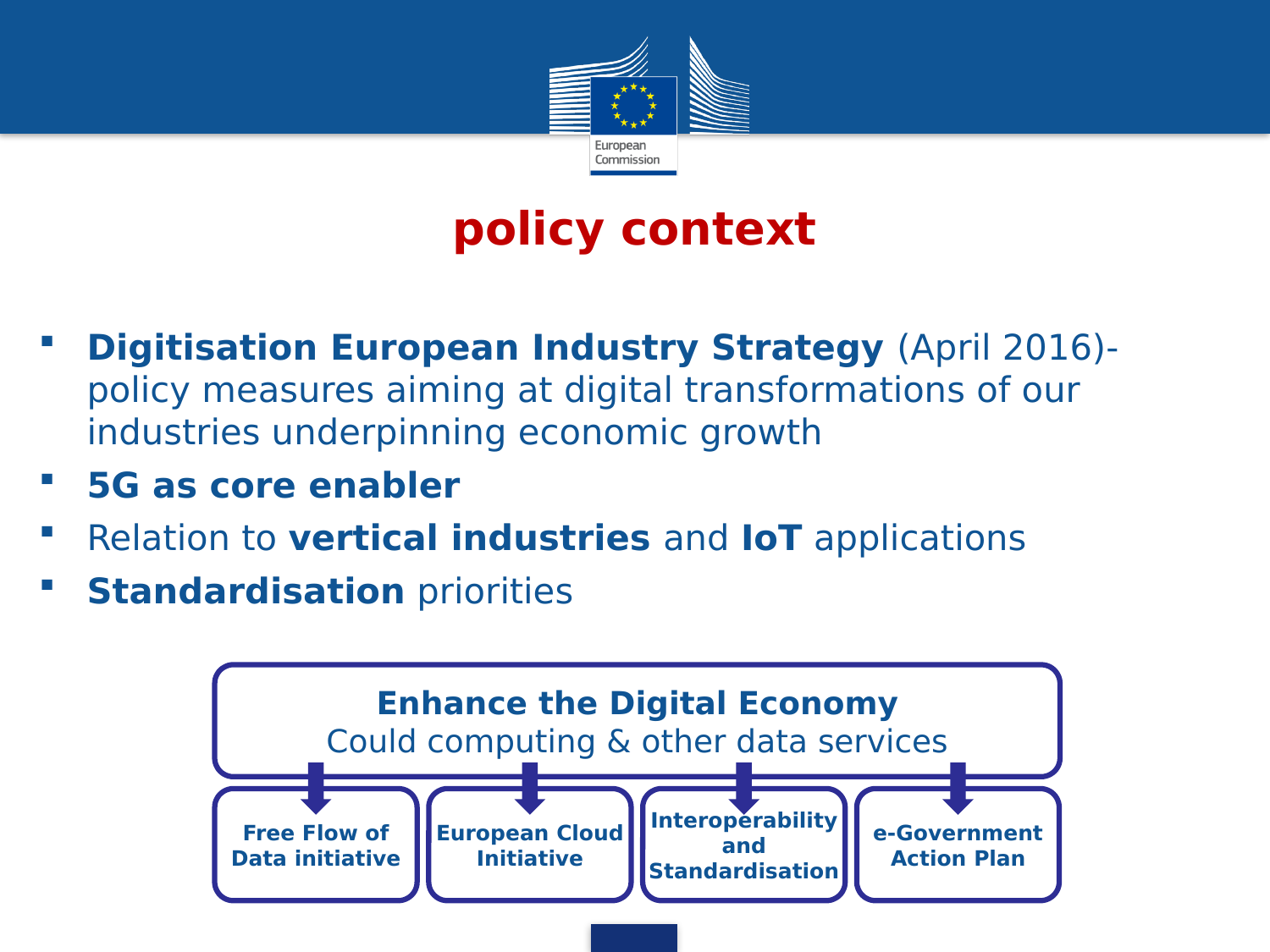

policy context
Digitisation European Industry Strategy (April 2016)- policy measures aiming at digital transformations of our industries underpinning economic growth
5G as core enabler
Relation to vertical industries and IoT applications
Standardisation priorities
Enhance the Digital Economy
Could computing & other data services

Free Flow of Data initiative
European Cloud Initiative
Interoperability and Standardisation
e-Government Action Plan